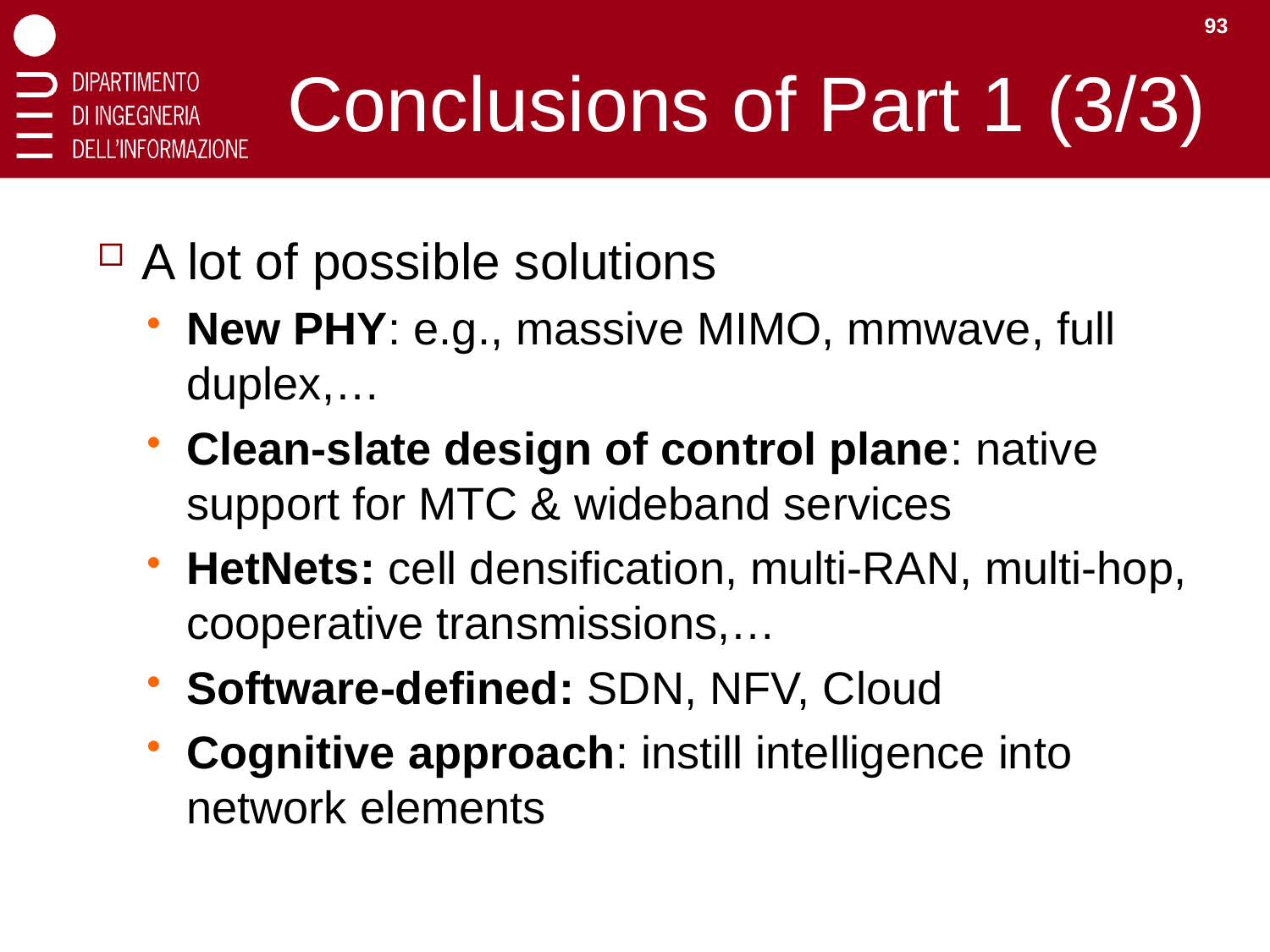

93
# Conclusions of Part 1 (3/3)
A lot of possible solutions
New PHY: e.g., massive MIMO, mmwave, full duplex,…
Clean-slate design of control plane: native support for MTC & wideband services
HetNets: cell densification, multi-RAN, multi-hop, cooperative transmissions,…
Software-defined: SDN, NFV, Cloud
Cognitive approach: instill intelligence into network elements